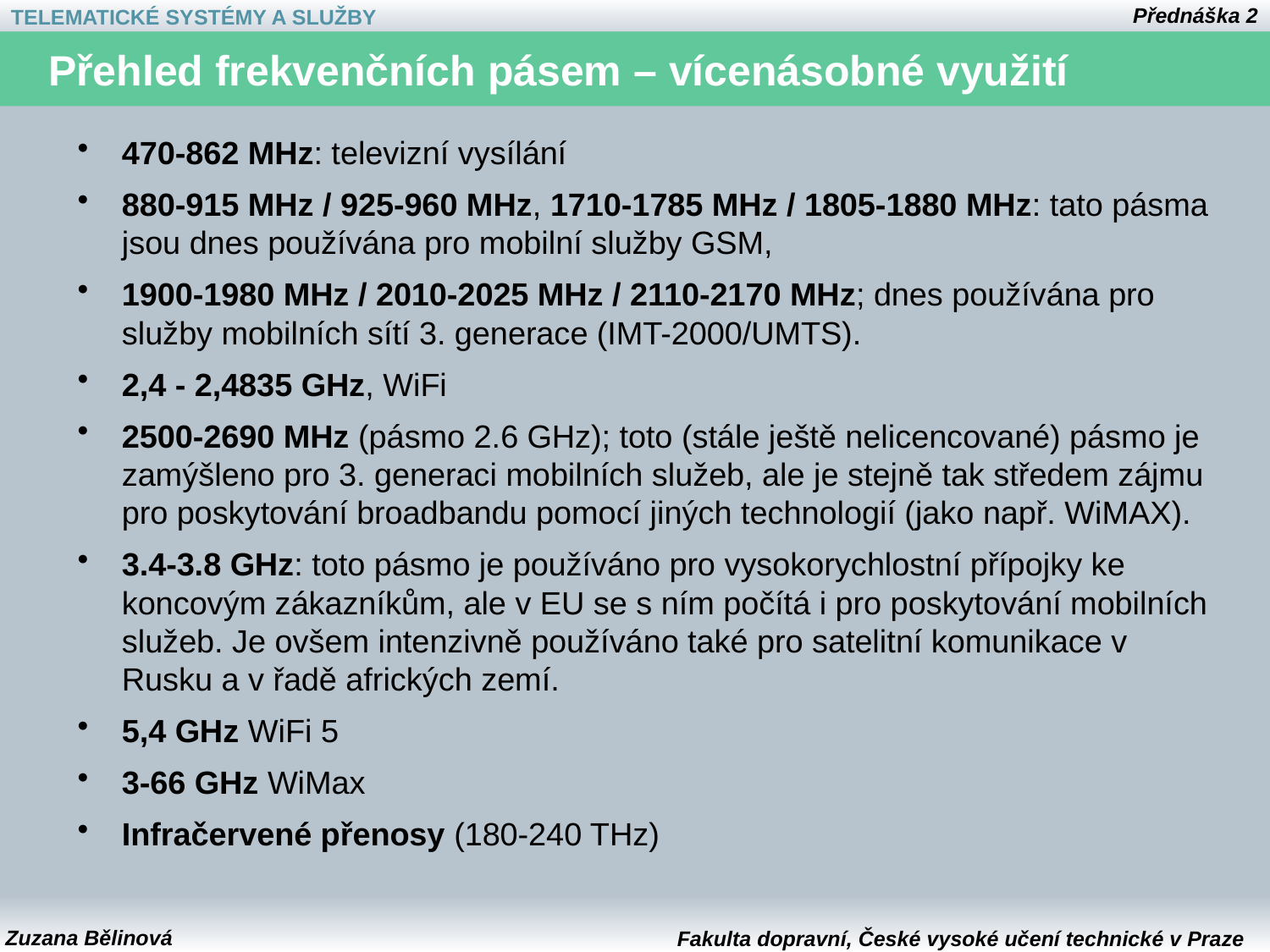

# Přehled frekvenčních pásem – vícenásobné využití
470-862 MHz: televizní vysílání
880-915 MHz / 925-960 MHz, 1710-1785 MHz / 1805-1880 MHz: tato pásma jsou dnes používána pro mobilní služby GSM,
1900-1980 MHz / 2010-2025 MHz / 2110-2170 MHz; dnes používána pro služby mobilních sítí 3. generace (IMT-2000/UMTS).
2,4 - 2,4835 GHz, WiFi
2500-2690 MHz (pásmo 2.6 GHz); toto (stále ještě nelicencované) pásmo je zamýšleno pro 3. generaci mobilních služeb, ale je stejně tak středem zájmu pro poskytování broadbandu pomocí jiných technologií (jako např. WiMAX).
3.4-3.8 GHz: toto pásmo je používáno pro vysokorychlostní přípojky ke koncovým zákazníkům, ale v EU se s ním počítá i pro poskytování mobilních služeb. Je ovšem intenzivně používáno také pro satelitní komunikace v Rusku a v řadě afrických zemí.
5,4 GHz WiFi 5
3-66 GHz WiMax
Infračervené přenosy (180-240 THz)